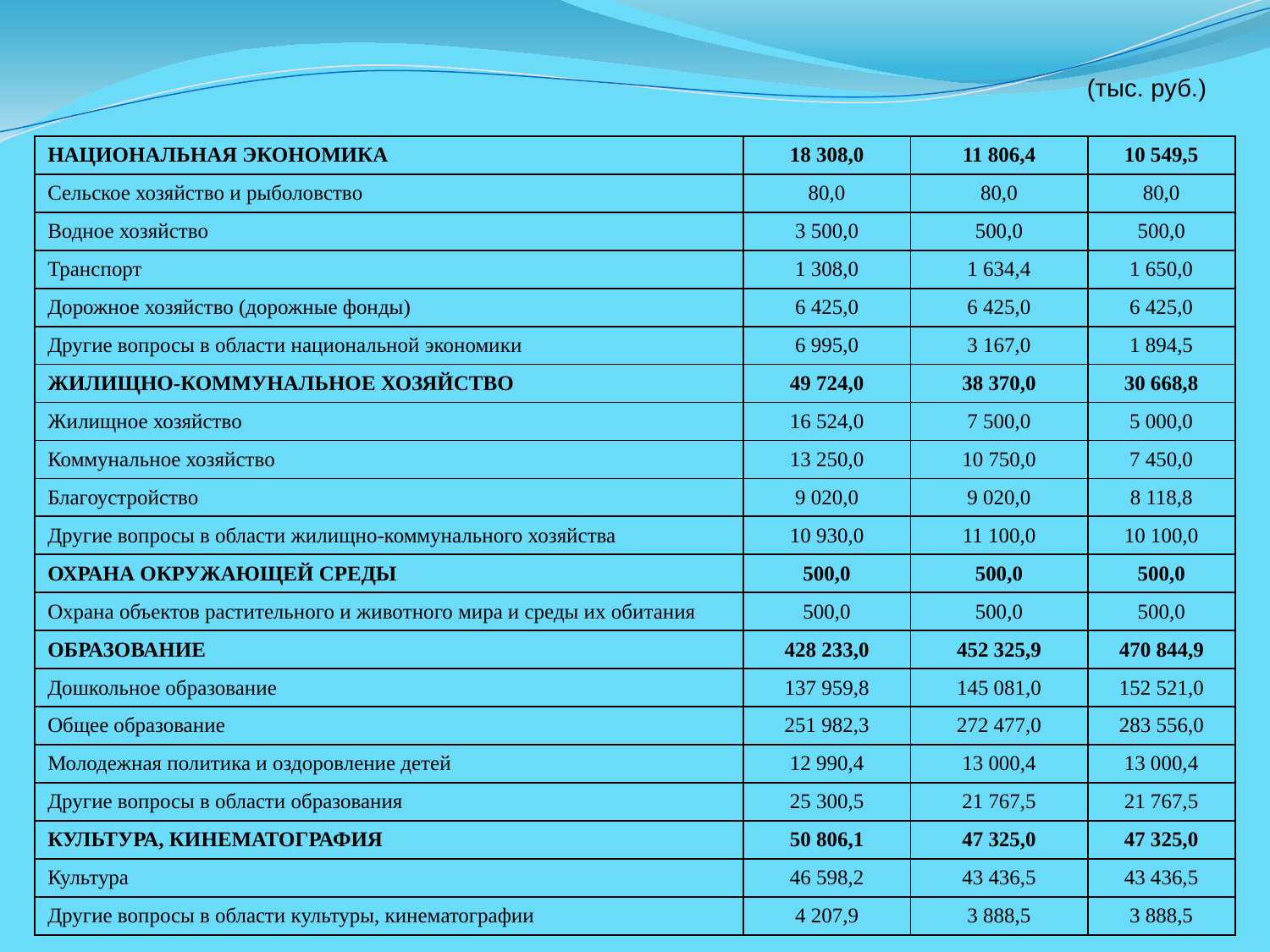

(тыс. руб.)
| НАЦИОНАЛЬНАЯ ЭКОНОМИКА | 18 308,0 | 11 806,4 | 10 549,5 |
| --- | --- | --- | --- |
| Сельское хозяйство и рыболовство | 80,0 | 80,0 | 80,0 |
| Водное хозяйство | 3 500,0 | 500,0 | 500,0 |
| Транспорт | 1 308,0 | 1 634,4 | 1 650,0 |
| Дорожное хозяйство (дорожные фонды) | 6 425,0 | 6 425,0 | 6 425,0 |
| Другие вопросы в области национальной экономики | 6 995,0 | 3 167,0 | 1 894,5 |
| ЖИЛИЩНО-КОММУНАЛЬНОЕ ХОЗЯЙСТВО | 49 724,0 | 38 370,0 | 30 668,8 |
| Жилищное хозяйство | 16 524,0 | 7 500,0 | 5 000,0 |
| Коммунальное хозяйство | 13 250,0 | 10 750,0 | 7 450,0 |
| Благоустройство | 9 020,0 | 9 020,0 | 8 118,8 |
| Другие вопросы в области жилищно-коммунального хозяйства | 10 930,0 | 11 100,0 | 10 100,0 |
| ОХРАНА ОКРУЖАЮЩЕЙ СРЕДЫ | 500,0 | 500,0 | 500,0 |
| Охрана объектов растительного и животного мира и среды их обитания | 500,0 | 500,0 | 500,0 |
| ОБРАЗОВАНИЕ | 428 233,0 | 452 325,9 | 470 844,9 |
| Дошкольное образование | 137 959,8 | 145 081,0 | 152 521,0 |
| Общее образование | 251 982,3 | 272 477,0 | 283 556,0 |
| Молодежная политика и оздоровление детей | 12 990,4 | 13 000,4 | 13 000,4 |
| Другие вопросы в области образования | 25 300,5 | 21 767,5 | 21 767,5 |
| КУЛЬТУРА, КИНЕМАТОГРАФИЯ | 50 806,1 | 47 325,0 | 47 325,0 |
| Культура | 46 598,2 | 43 436,5 | 43 436,5 |
| Другие вопросы в области культуры, кинематографии | 4 207,9 | 3 888,5 | 3 888,5 |